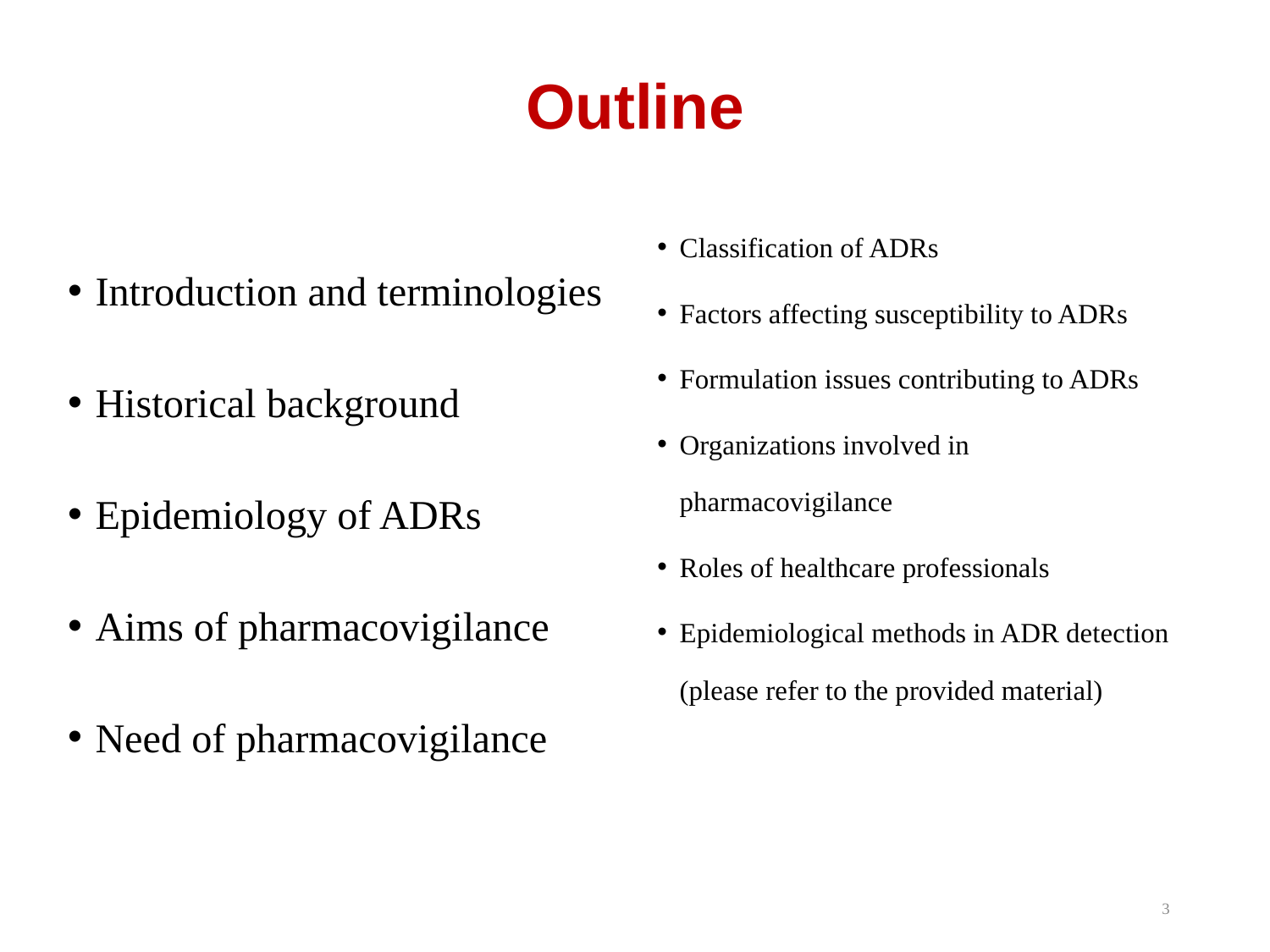

# Outline
Introduction and terminologies
Historical background
Epidemiology of ADRs
Aims of pharmacovigilance
Need of pharmacovigilance

Classification of ADRs
Factors affecting susceptibility to ADRs
Formulation issues contributing to ADRs
Organizations involved in pharmacovigilance
Roles of healthcare professionals
Epidemiological methods in ADR detection (please refer to the provided material)

3